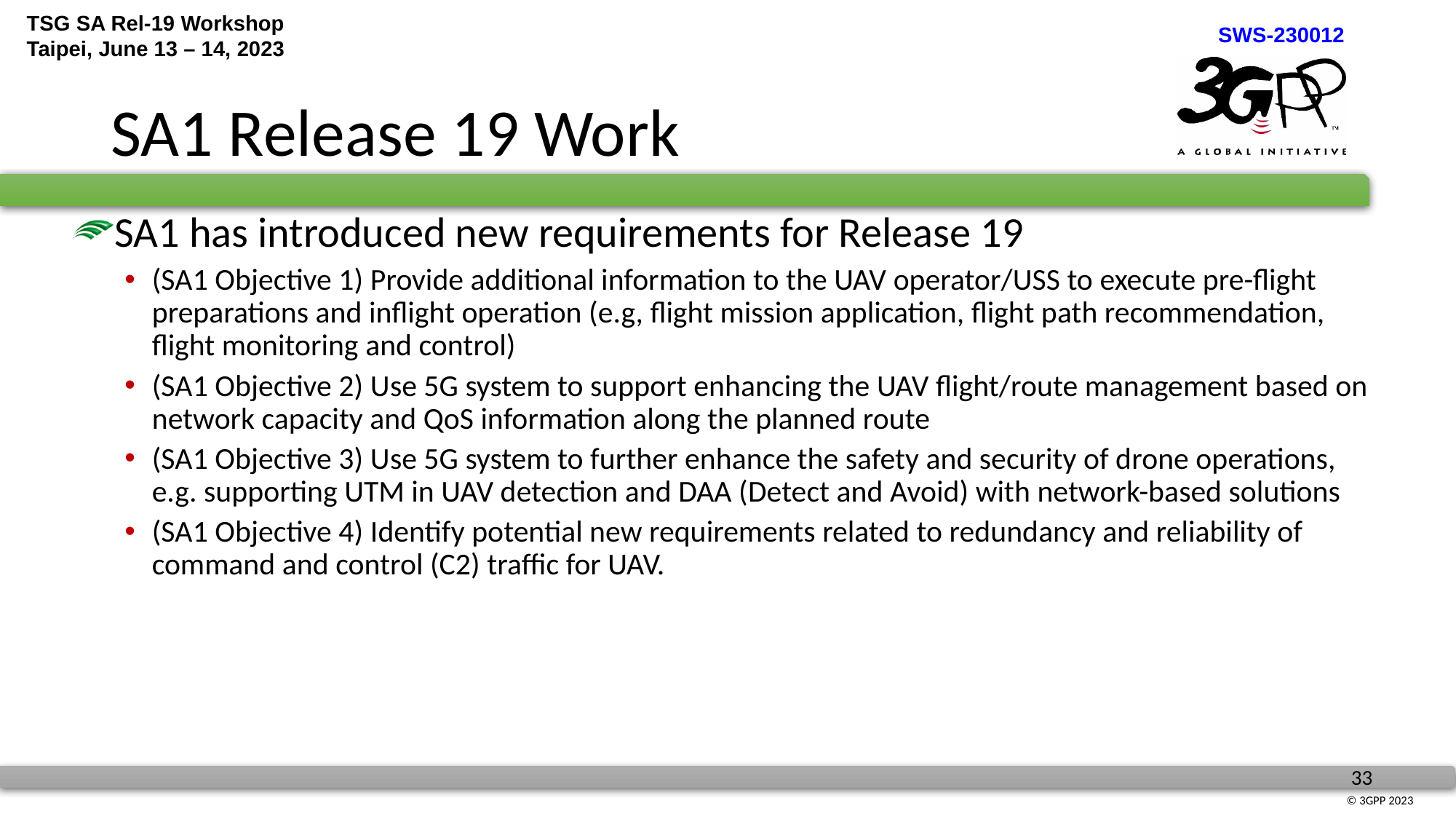

# SA1 Release 19 Work
SA1 has introduced new requirements for Release 19
(SA1 Objective 1) Provide additional information to the UAV operator/USS to execute pre-flight preparations and inflight operation (e.g, flight mission application, flight path recommendation, flight monitoring and control)
(SA1 Objective 2) Use 5G system to support enhancing the UAV flight/route management based on network capacity and QoS information along the planned route
(SA1 Objective 3) Use 5G system to further enhance the safety and security of drone operations, e.g. supporting UTM in UAV detection and DAA (Detect and Avoid) with network-based solutions
(SA1 Objective 4) Identify potential new requirements related to redundancy and reliability of command and control (C2) traffic for UAV.